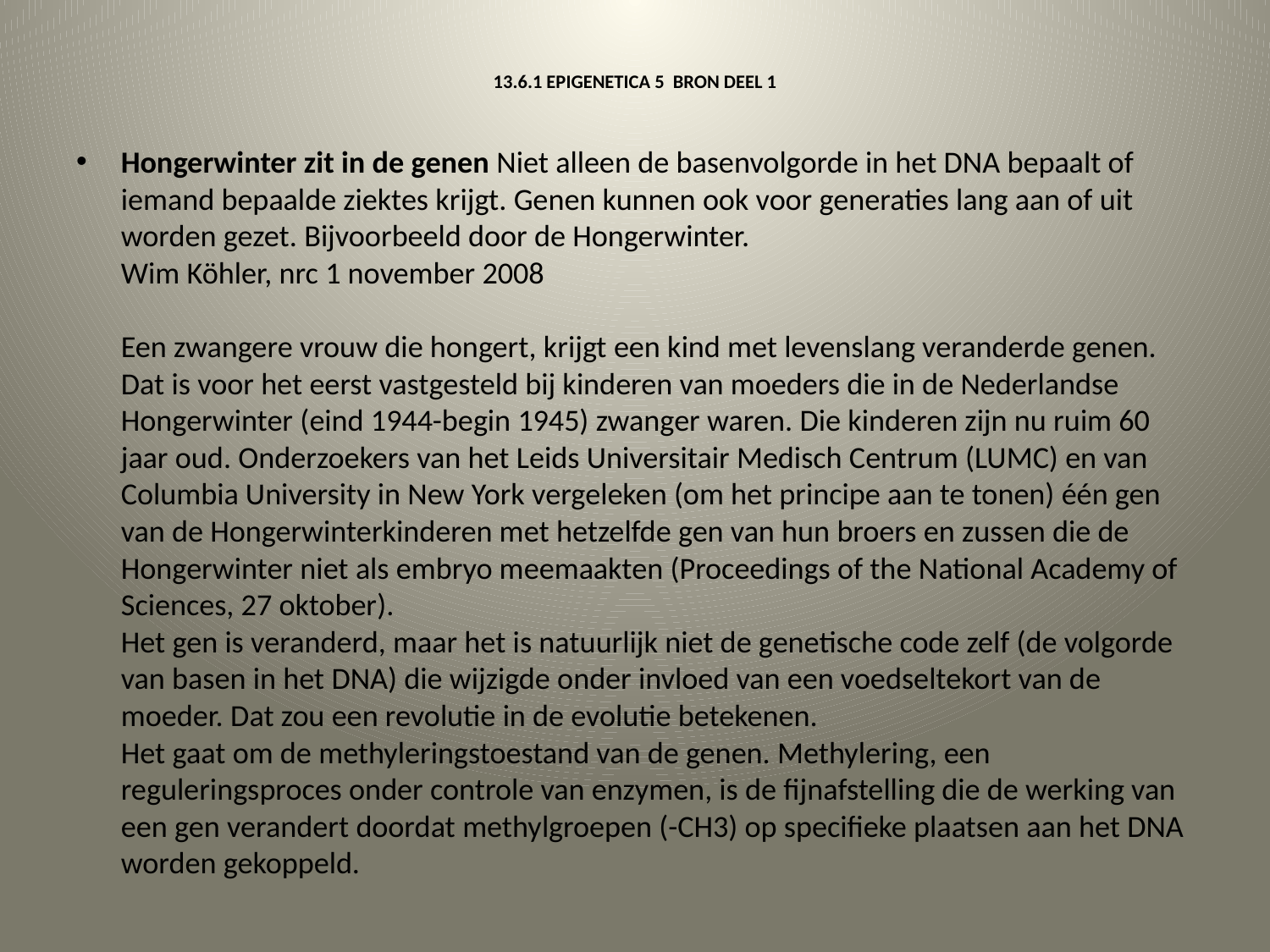

# 13.6.1 EPIGENETICA 5  BRON DEEL 1
Hongerwinter zit in de genen Niet alleen de basenvolgorde in het DNA bepaalt of iemand bepaalde ziektes krijgt. Genen kunnen ook voor generaties lang aan of uit worden gezet. Bijvoorbeeld door de Hongerwinter.
Wim Köhler, nrc 1 november 2008
Een zwangere vrouw die hongert, krijgt een kind met levenslang veranderde genen. Dat is voor het eerst vastgesteld bij kinderen van moeders die in de Nederlandse Hongerwinter (eind 1944-begin 1945) zwanger waren. Die kinderen zijn nu ruim 60 jaar oud. Onderzoekers van het Leids Universitair Medisch Centrum (LUMC) en van Columbia University in New York vergeleken (om het principe aan te tonen) één gen van de Hongerwinterkinderen met hetzelfde gen van hun broers en zussen die de Hongerwinter niet als embryo meemaakten (Proceedings of the National Academy of Sciences, 27 oktober).
Het gen is veranderd, maar het is natuurlijk niet de genetische code zelf (de volgorde van basen in het DNA) die wijzigde onder invloed van een voedseltekort van de moeder. Dat zou een revolutie in de evolutie betekenen.
Het gaat om de methyleringstoestand van de genen. Methylering, een reguleringsproces onder controle van enzymen, is de fijnafstelling die de werking van een gen verandert doordat methylgroepen (-CH3) op specifieke plaatsen aan het DNA worden gekoppeld.